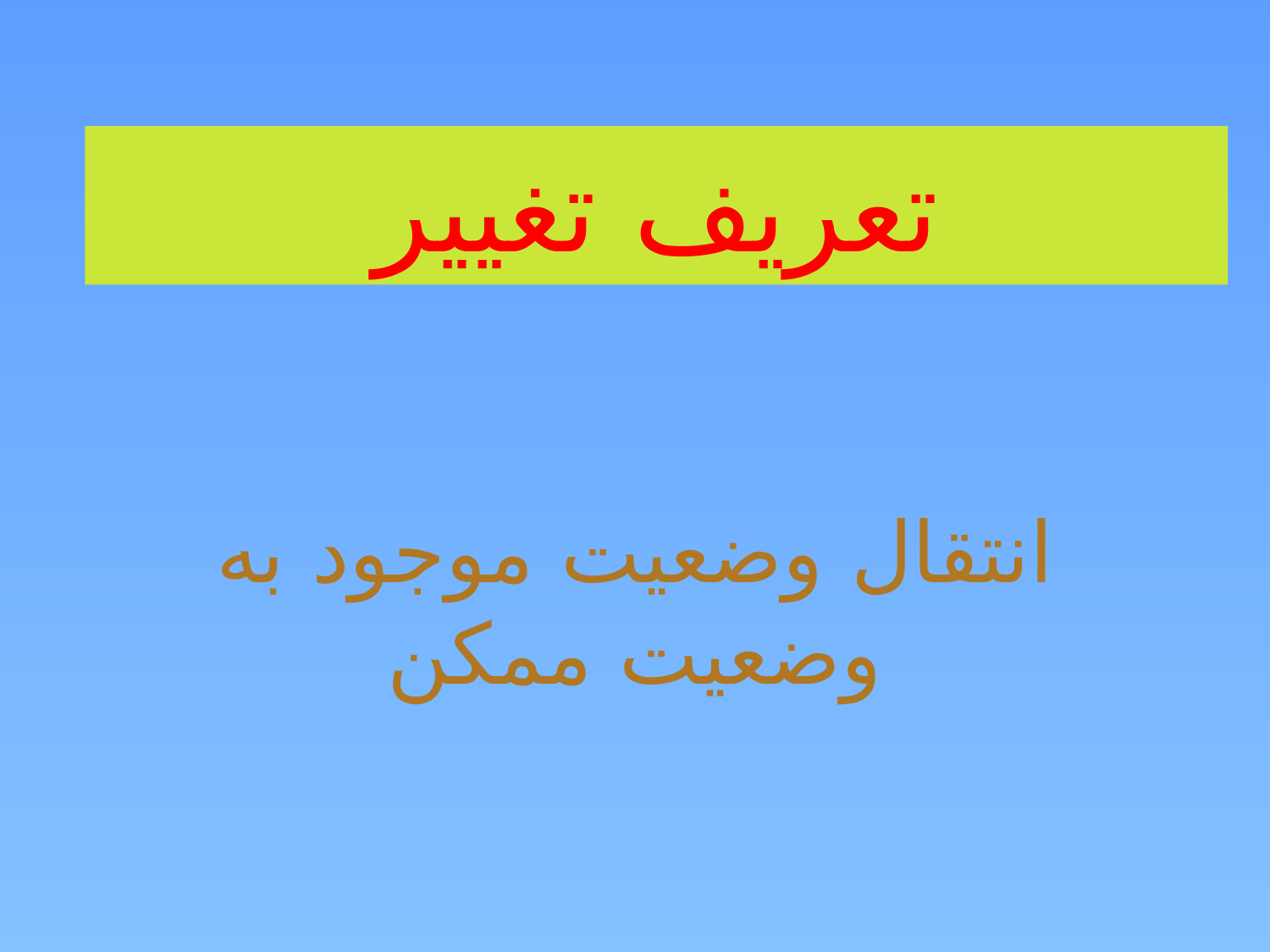

تعريف تغيير
انتقال وضعيت موجود به وضعیت ممکن